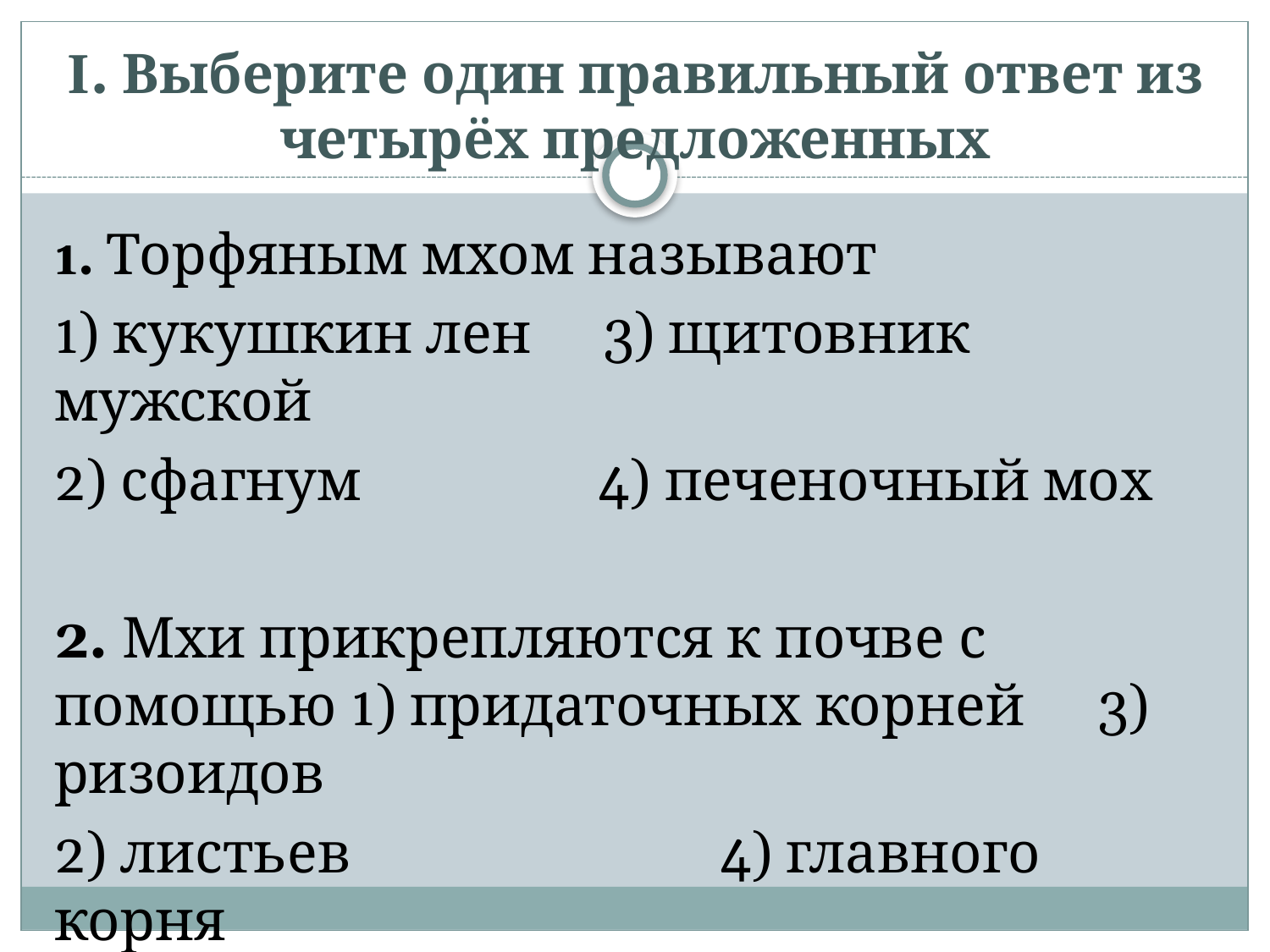

# I. Выберите один правильный ответ из четырёх предложенных
1. Торфяным мхом называют
1) кукушкин лен	   3) щитовник мужской
2) сфагнум	            4) печеночный мох

2. Мхи прикрепляются к почве с помощью 1) придаточных корней	  3) ризоидов
2) листьев	                     4) главного корня